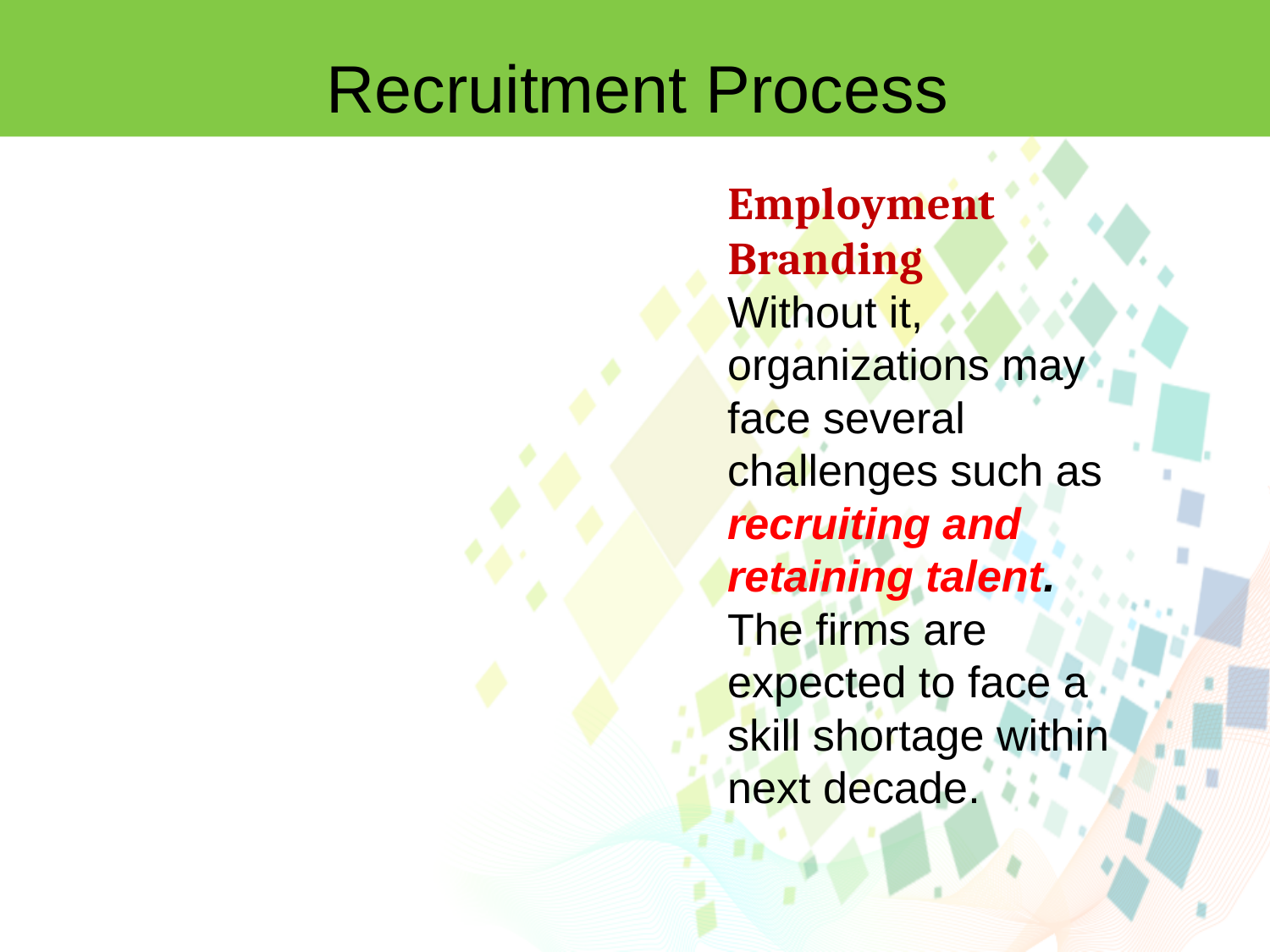

Recruitment Process
Employment Branding
Without it, organizations may face several challenges such as recruiting and retaining talent. The firms are expected to face a skill shortage within next decade.